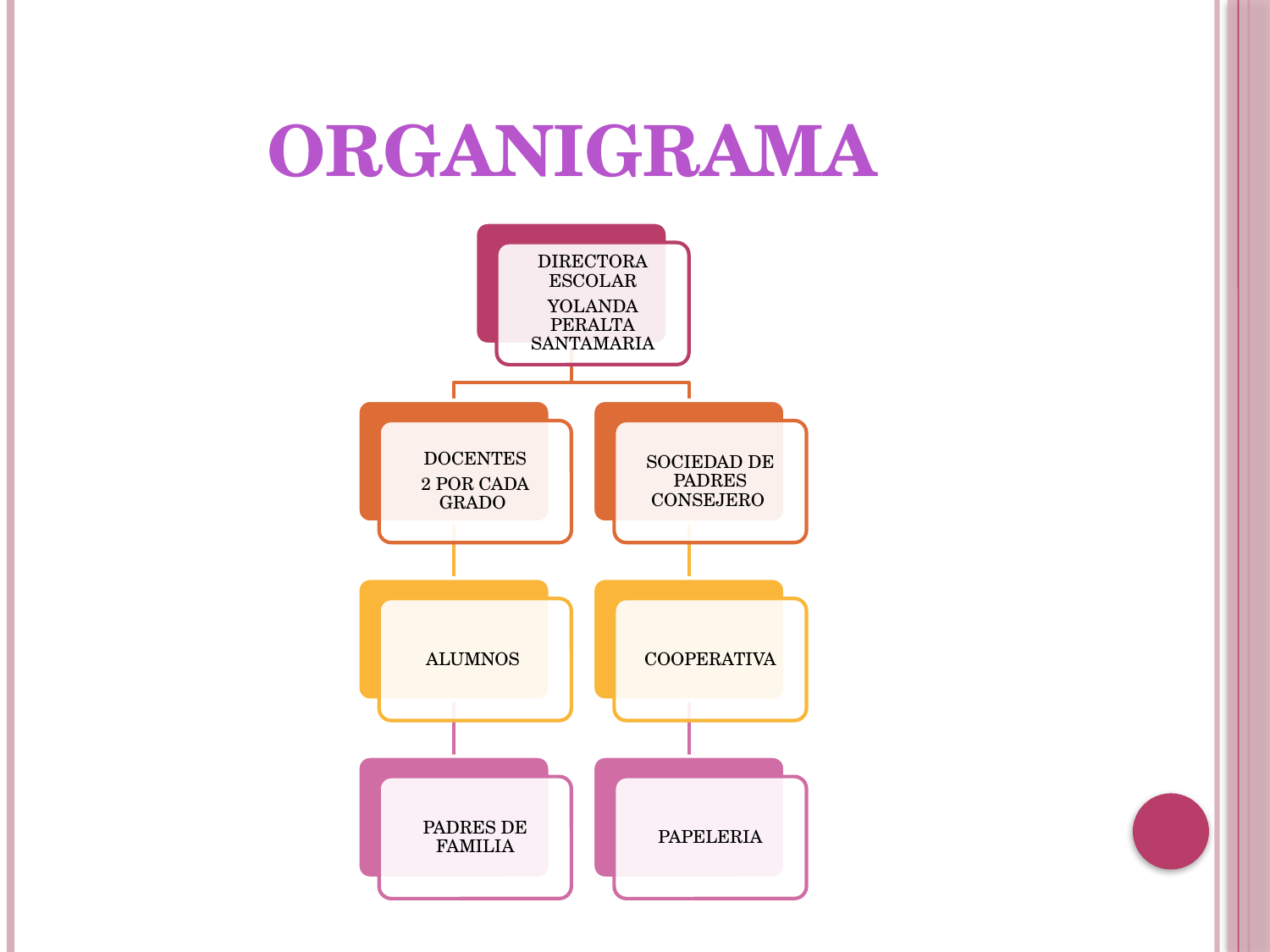

# ORGANIGRAMA
DIRECTORA ESCOLAR
YOLANDA PERALTA SANTAMARIA
DOCENTES
2 POR CADA GRADO
ALUMNOS
PADRES DE FAMILIA
SOCIEDAD DE PADRES CONSEJERO
COOPERATIVA
PAPELERIA